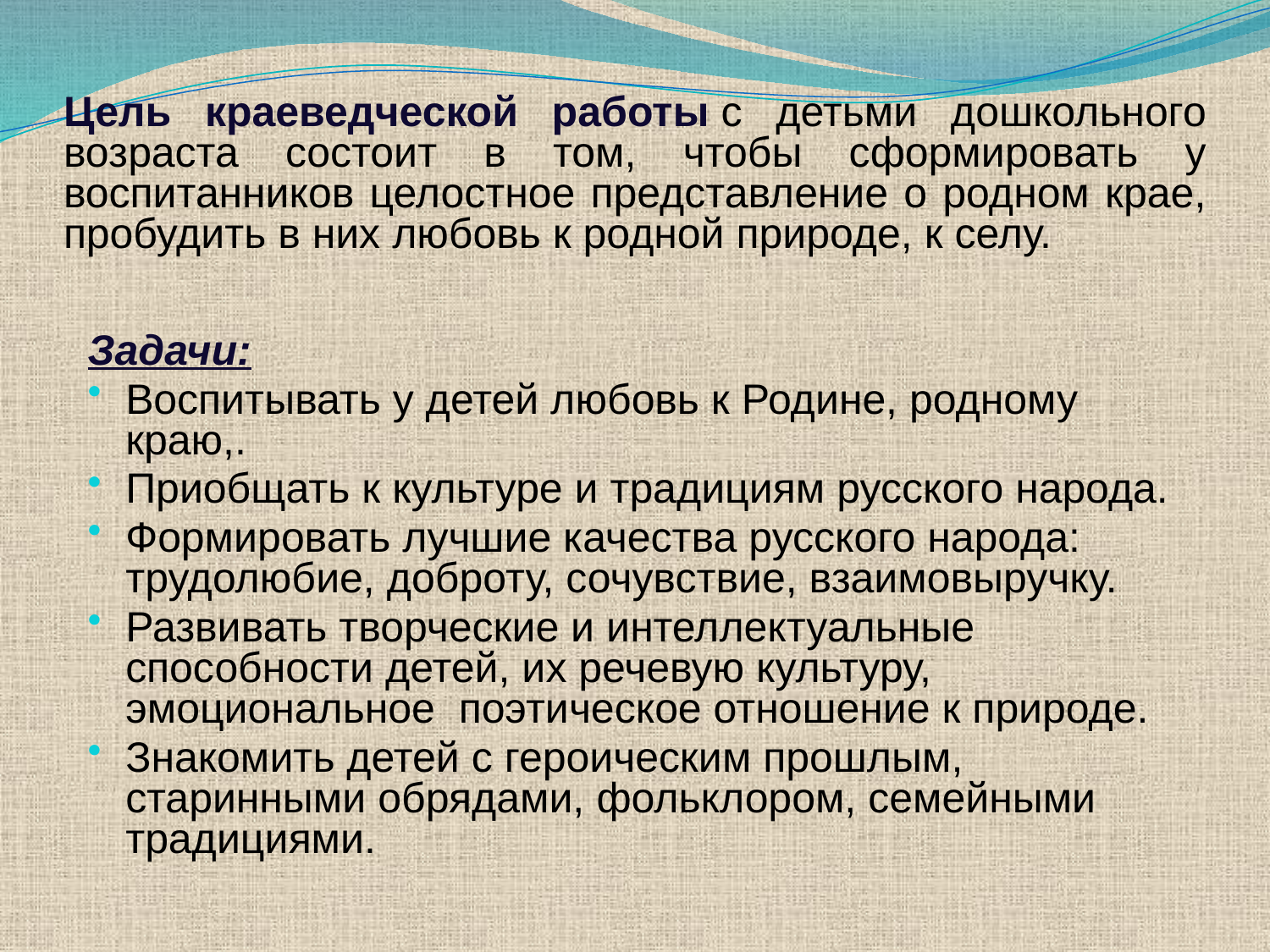

# Цель краеведческой работы с детьми дошкольного возраста состоит в том, чтобы сформировать у воспитанников целостное представление о родном крае, пробудить в них любовь к родной природе, к селу.
Задачи:
Воспитывать у детей любовь к Родине, родному краю,.
Приобщать к культуре и традициям русского народа.
Формировать лучшие качества русского народа: трудолюбие, доброту, сочувствие, взаимовыручку.
Развивать творческие и интеллектуальные способности детей, их речевую культуру, эмоциональное  поэтическое отношение к природе.
Знакомить детей с героическим прошлым, старинными обрядами, фольклором, семейными традициями.